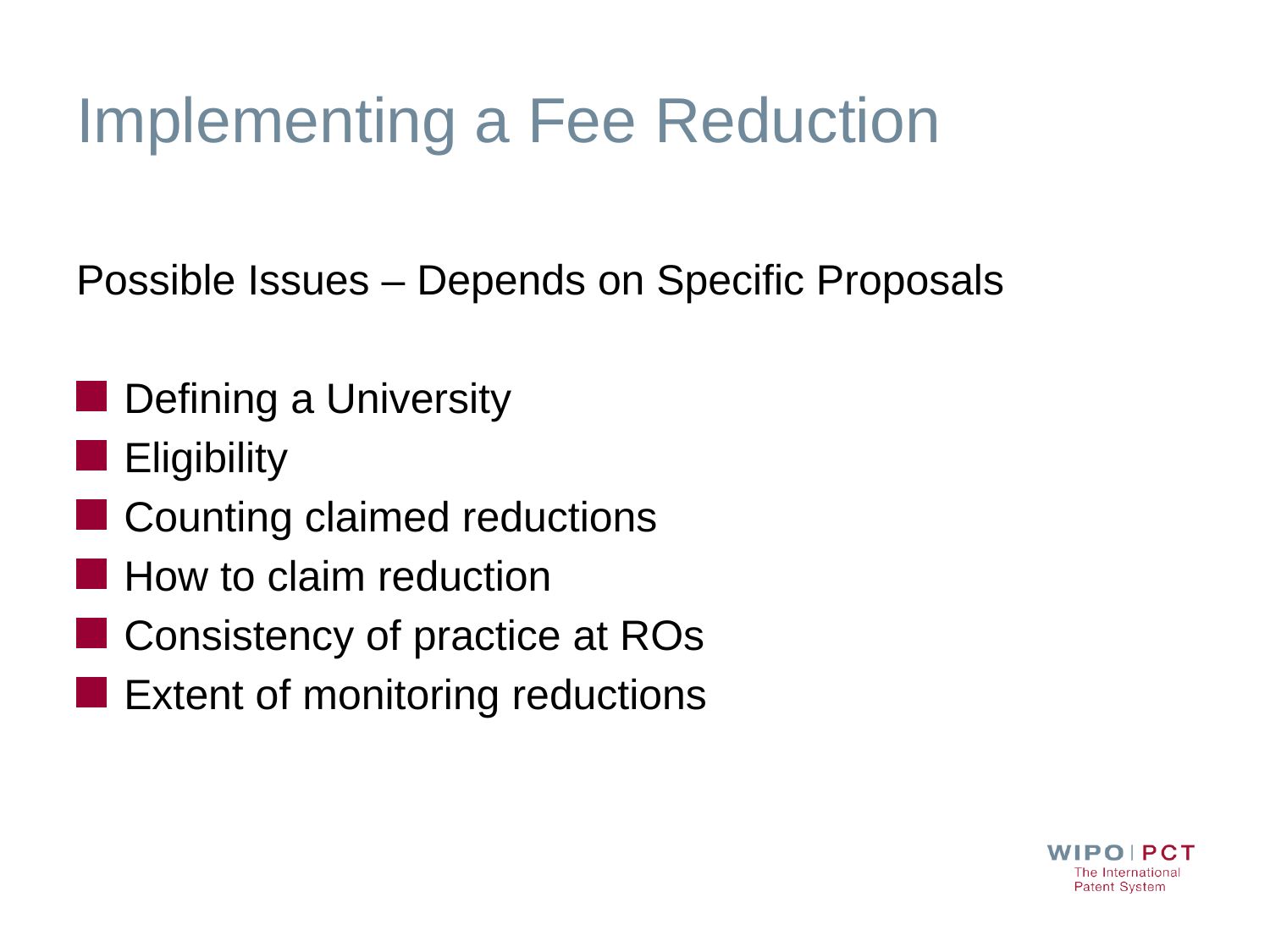

# Implementing a Fee Reduction
Possible Issues – Depends on Specific Proposals

Defining a University
Eligibility
Counting claimed reductions
How to claim reduction
Consistency of practice at ROs
Extent of monitoring reductions